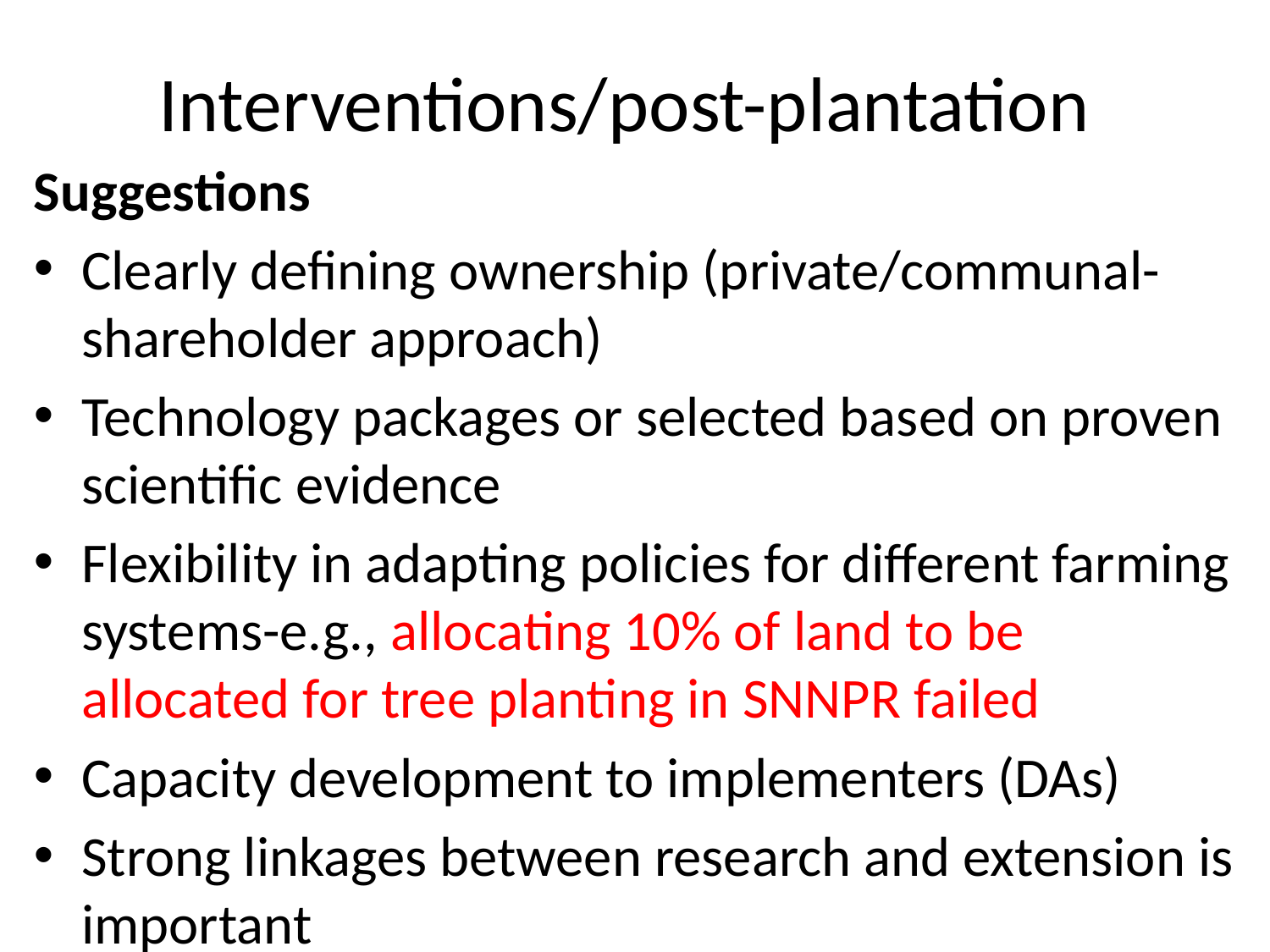

Interventions/post-plantation
Suggestions
Clearly defining ownership (private/communal-shareholder approach)
Technology packages or selected based on proven scientific evidence
Flexibility in adapting policies for different farming systems-e.g., allocating 10% of land to be allocated for tree planting in SNNPR failed
Capacity development to implementers (DAs)
Strong linkages between research and extension is important